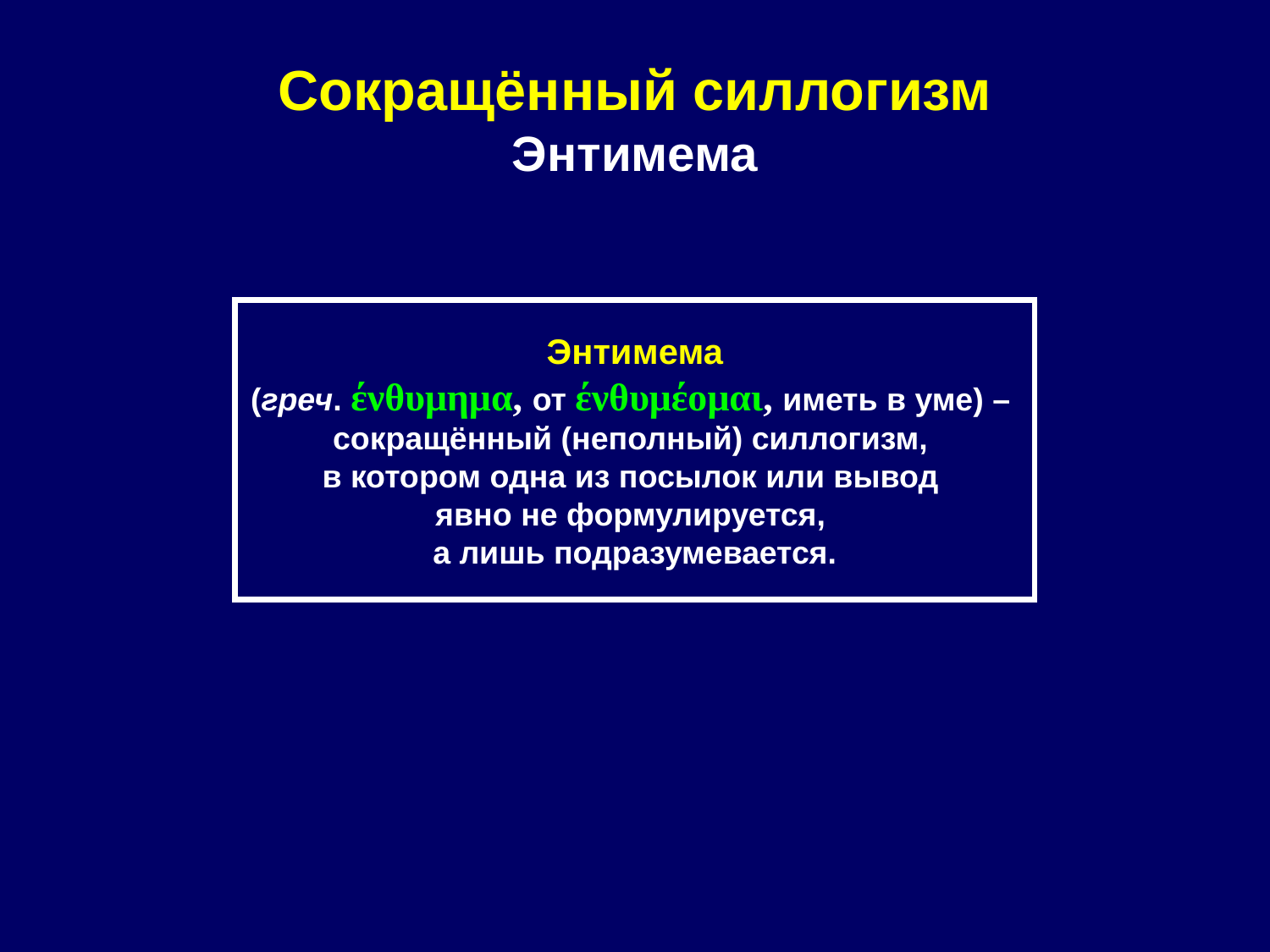

# Сокращённый силлогизм Энтимема
Энтимема
(греч. ένθυμημα, от ένθυμέομαι, иметь в уме) –
сокращённый (неполный) силлогизм,
в котором одна из посылок или вывод
явно не формулируется,
а лишь подразумевается.